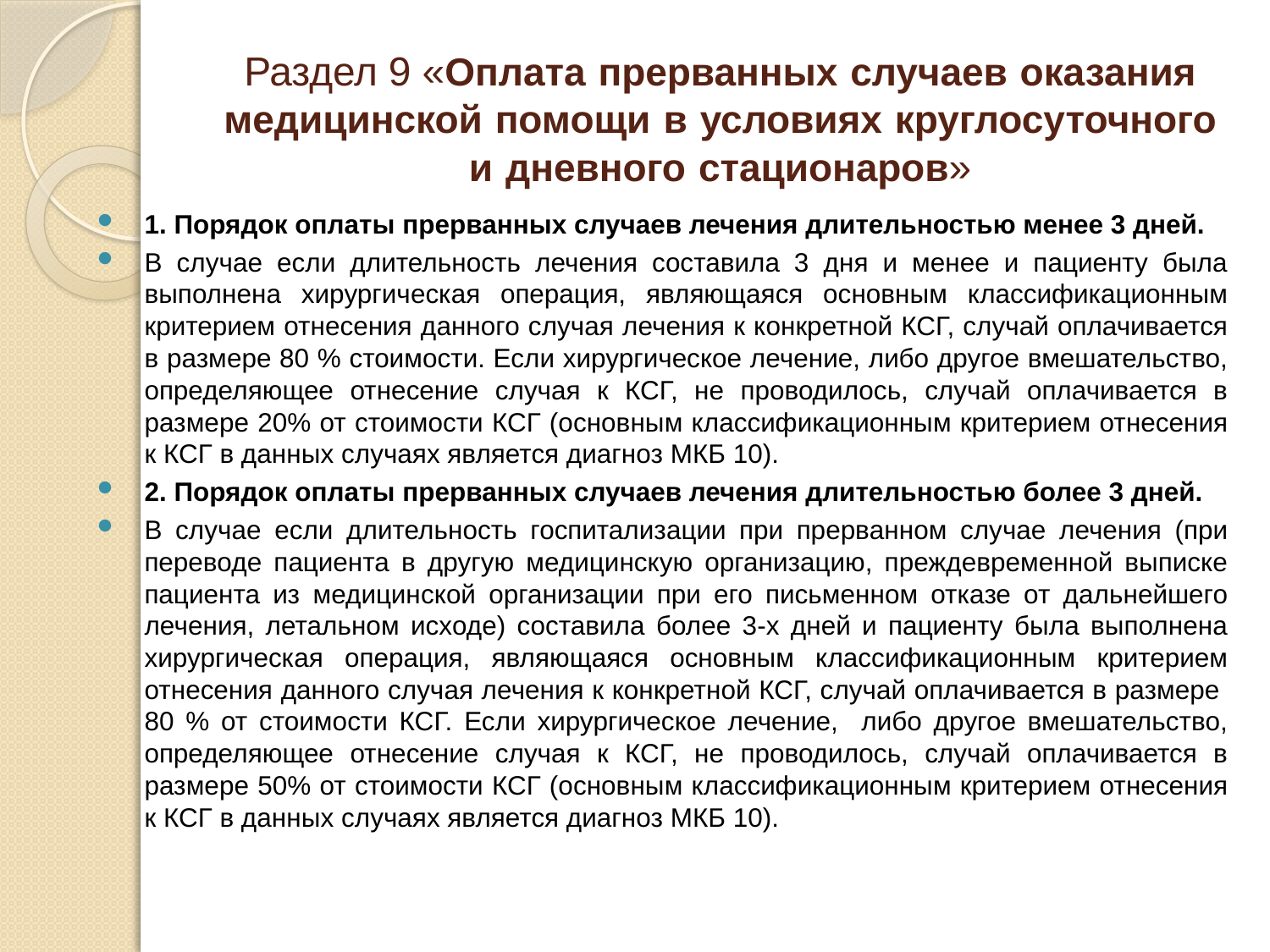

# Раздел 9 «Оплата прерванных случаев оказания медицинской помощи в условиях круглосуточного и дневного стационаров»
1. Порядок оплаты прерванных случаев лечения длительностью менее 3 дней.
В случае если длительность лечения составила 3 дня и менее и пациенту была выполнена хирургическая операция, являющаяся основным классификационным критерием отнесения данного случая лечения к конкретной КСГ, случай оплачивается в размере 80 % стоимости. Если хирургическое лечение, либо другое вмешательство, определяющее отнесение случая к КСГ, не проводилось, случай оплачивается в размере 20% от стоимости КСГ (основным классификационным критерием отнесения к КСГ в данных случаях является диагноз МКБ 10).
2. Порядок оплаты прерванных случаев лечения длительностью более 3 дней.
В случае если длительность госпитализации при прерванном случае лечения (при переводе пациента в другую медицинскую организацию, преждевременной выписке пациента из медицинской организации при его письменном отказе от дальнейшего лечения, летальном исходе) составила более 3-х дней и пациенту была выполнена хирургическая операция, являющаяся основным классификационным критерием отнесения данного случая лечения к конкретной КСГ, случай оплачивается в размере
80 % от стоимости КСГ. Если хирургическое лечение,  либо другое вмешательство, определяющее отнесение случая к КСГ, не проводилось, случай оплачивается в размере 50% от стоимости КСГ (основным классификационным критерием отнесения к КСГ в данных случаях является диагноз МКБ 10).